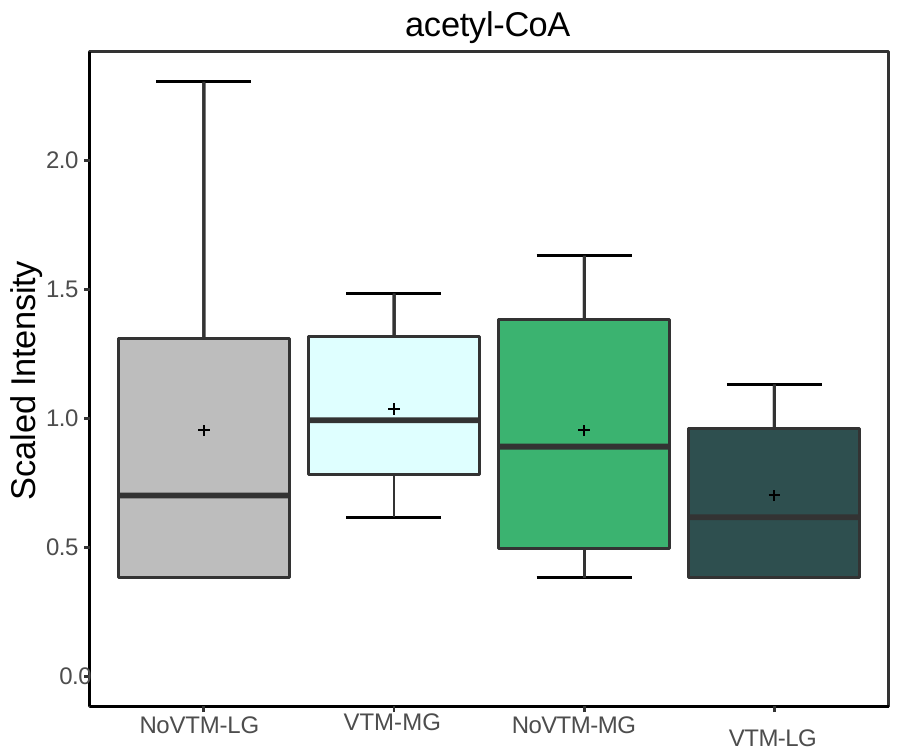

acetyl-CoA

2.0

Scaled Intensity
1.5

1.0

0.5

0.0
VTM-MG
NoVTM-LG
NoVTM-MG
VTM-LG